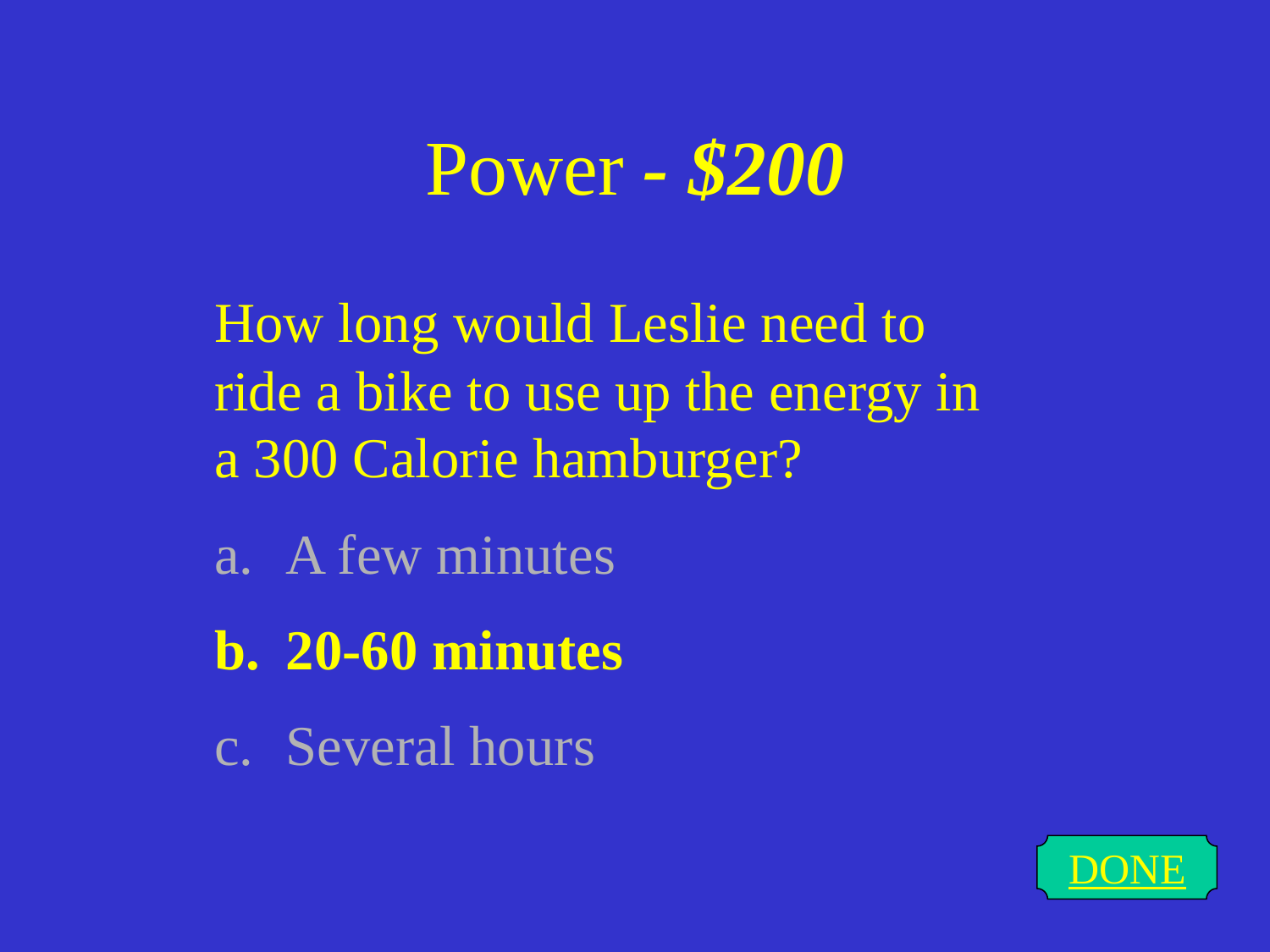

# Power - $200
How long would Leslie need to ride a bike to use up the energy in a 300 Calorie hamburger?
A few minutes
20-60 minutes
Several hours

DONE